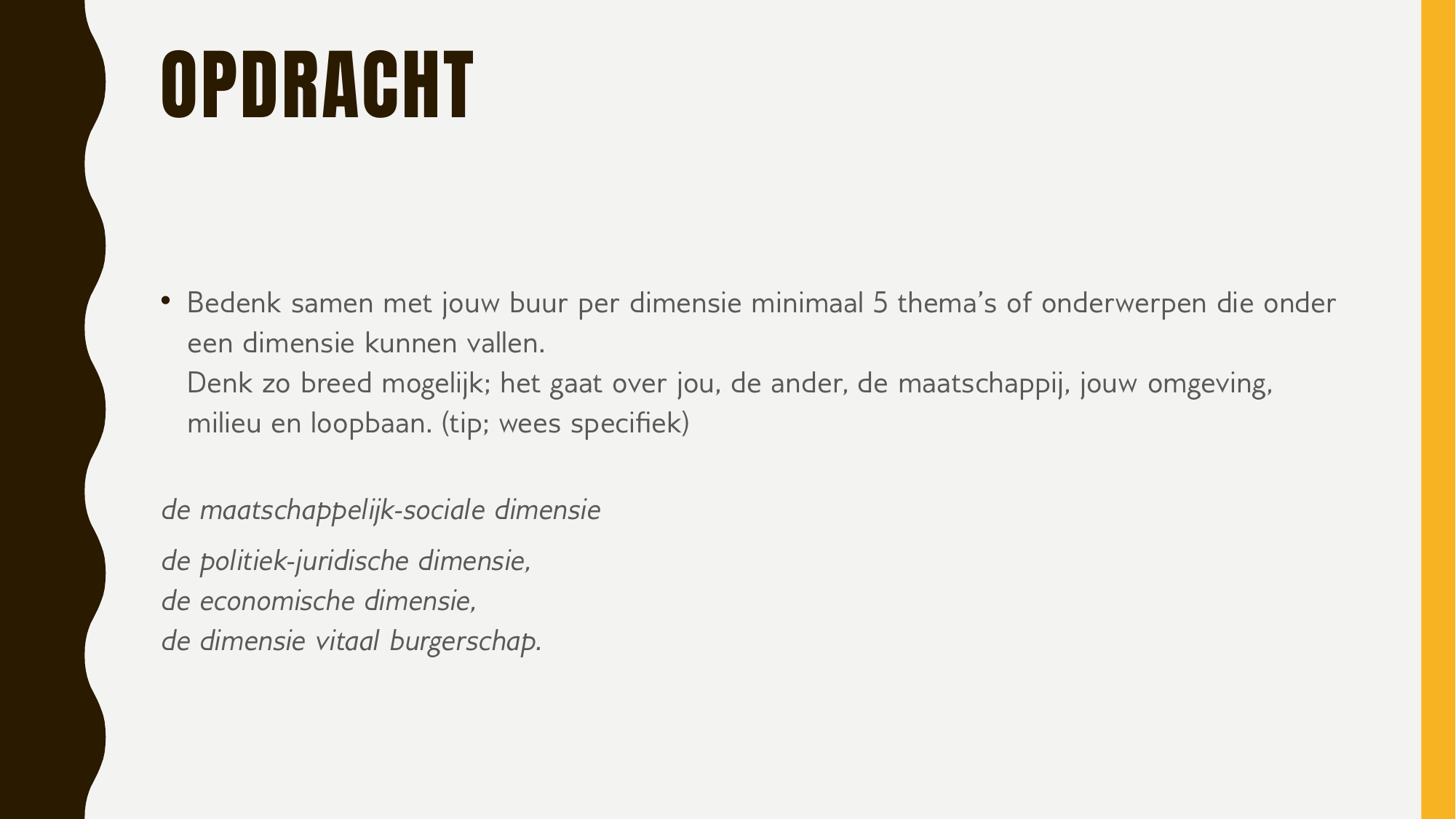

# Opdracht
Bedenk samen met jouw buur per dimensie minimaal 5 thema’s of onderwerpen die onder een dimensie kunnen vallen.
Denk zo breed mogelijk; het gaat over jou, de ander, de maatschappij, jouw omgeving, milieu en loopbaan. (tip; wees specifiek)
de maatschappelijk-sociale dimensie
de politiek-juridische dimensie,
de economische dimensie,
de dimensie vitaal burgerschap.